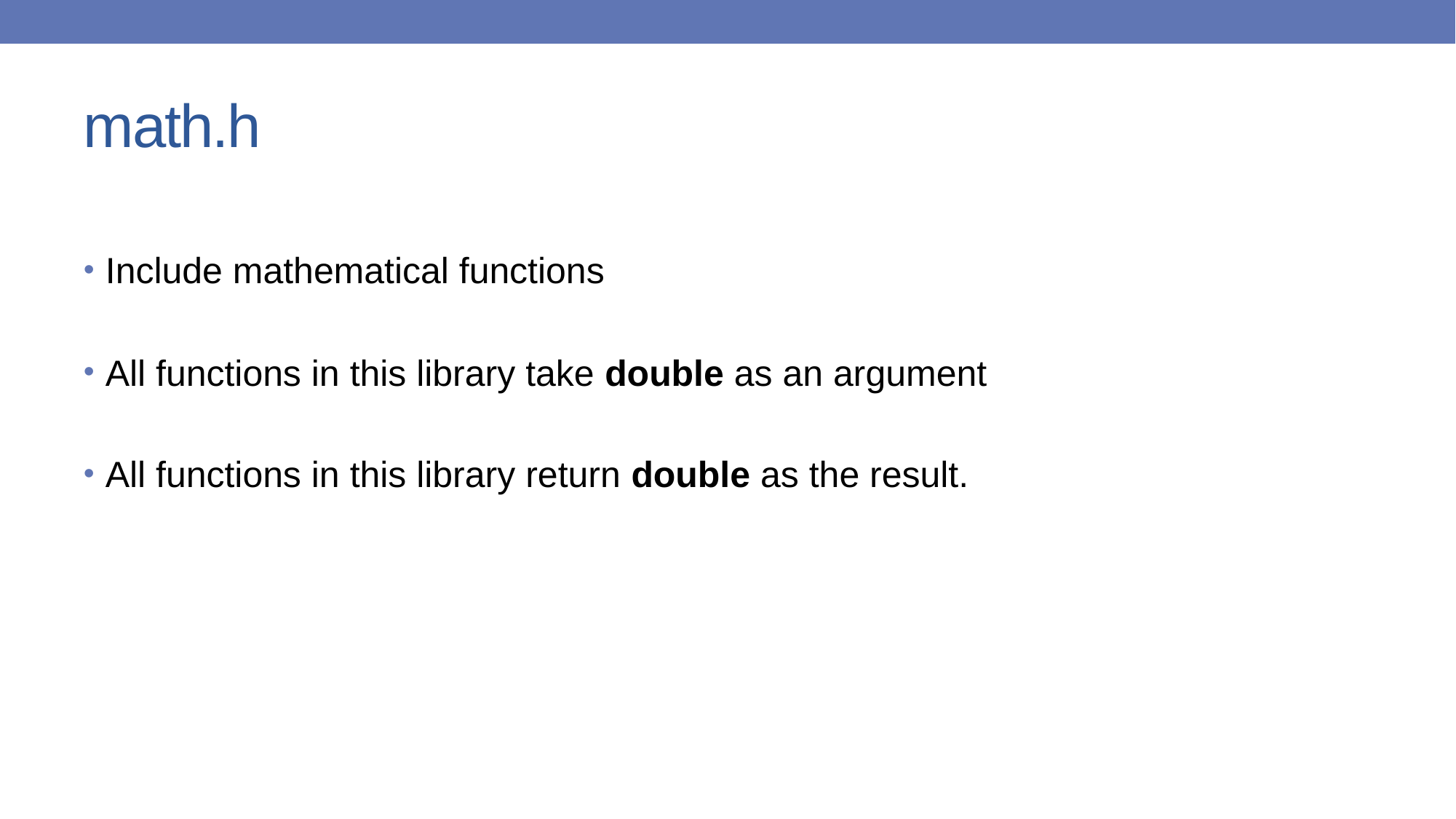

# math.h

Include mathematical functions

All functions in this library take double as an argument

All functions in this library return double as the result.